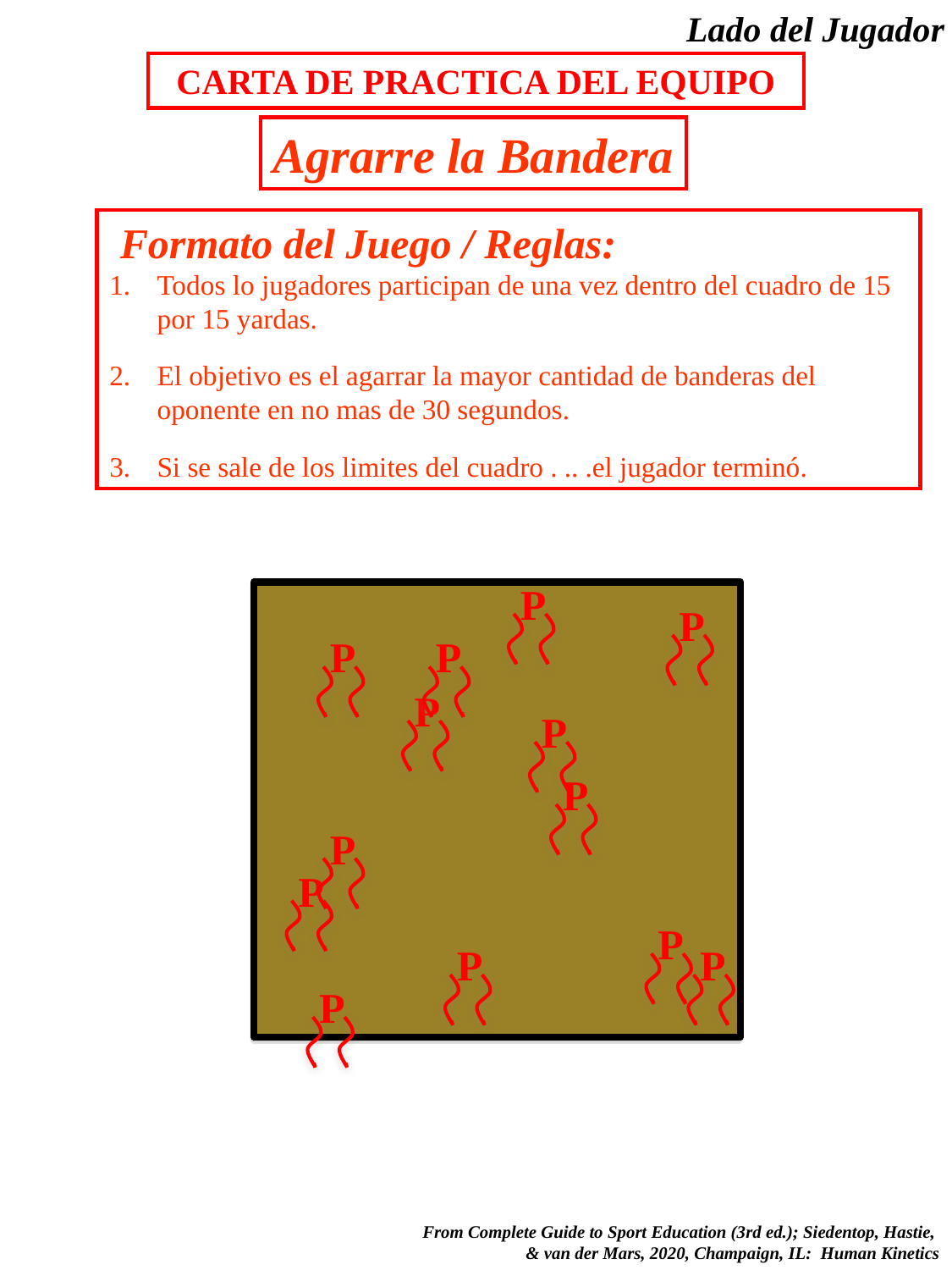

Lado del Jugador
CARTA DE PRACTICA DEL EQUIPO
Agrarre la Bandera
 Formato del Juego / Reglas:
Todos lo jugadores participan de una vez dentro del cuadro de 15 por 15 yardas.

El objetivo es el agarrar la mayor cantidad de banderas del oponente en no mas de 30 segundos.

Si se sale de los limites del cuadro . .. .el jugador terminó.
P

P

P
P

P
P

P

P
P

P
P
P

P

 From Complete Guide to Sport Education (3rd ed.); Siedentop, Hastie,
& van der Mars, 2020, Champaign, IL:  Human Kinetics